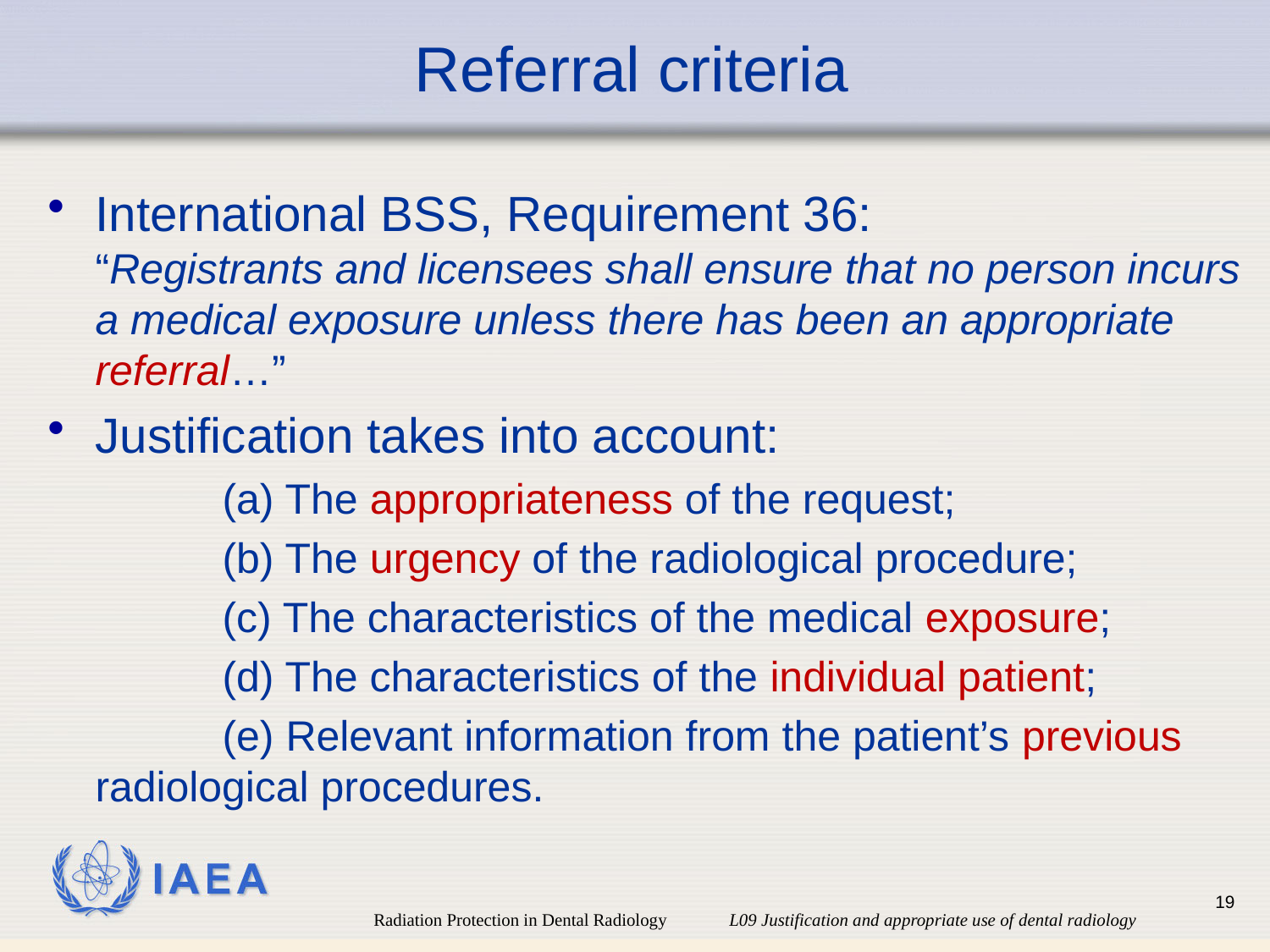

# Referral criteria
International BSS, Requirement 36:
“Registrants and licensees shall ensure that no person incurs a medical exposure unless there has been an appropriate referral…”
Justification takes into account:
		(a) The appropriateness of the request;
		(b) The urgency of the radiological procedure;
		(c) The characteristics of the medical exposure;
		(d) The characteristics of the individual patient;
		(e) Relevant information from the patient’s previous 	radiological procedures.
19
Radiation Protection in Dental Radiology              L09 Justification and appropriate use of dental radiology